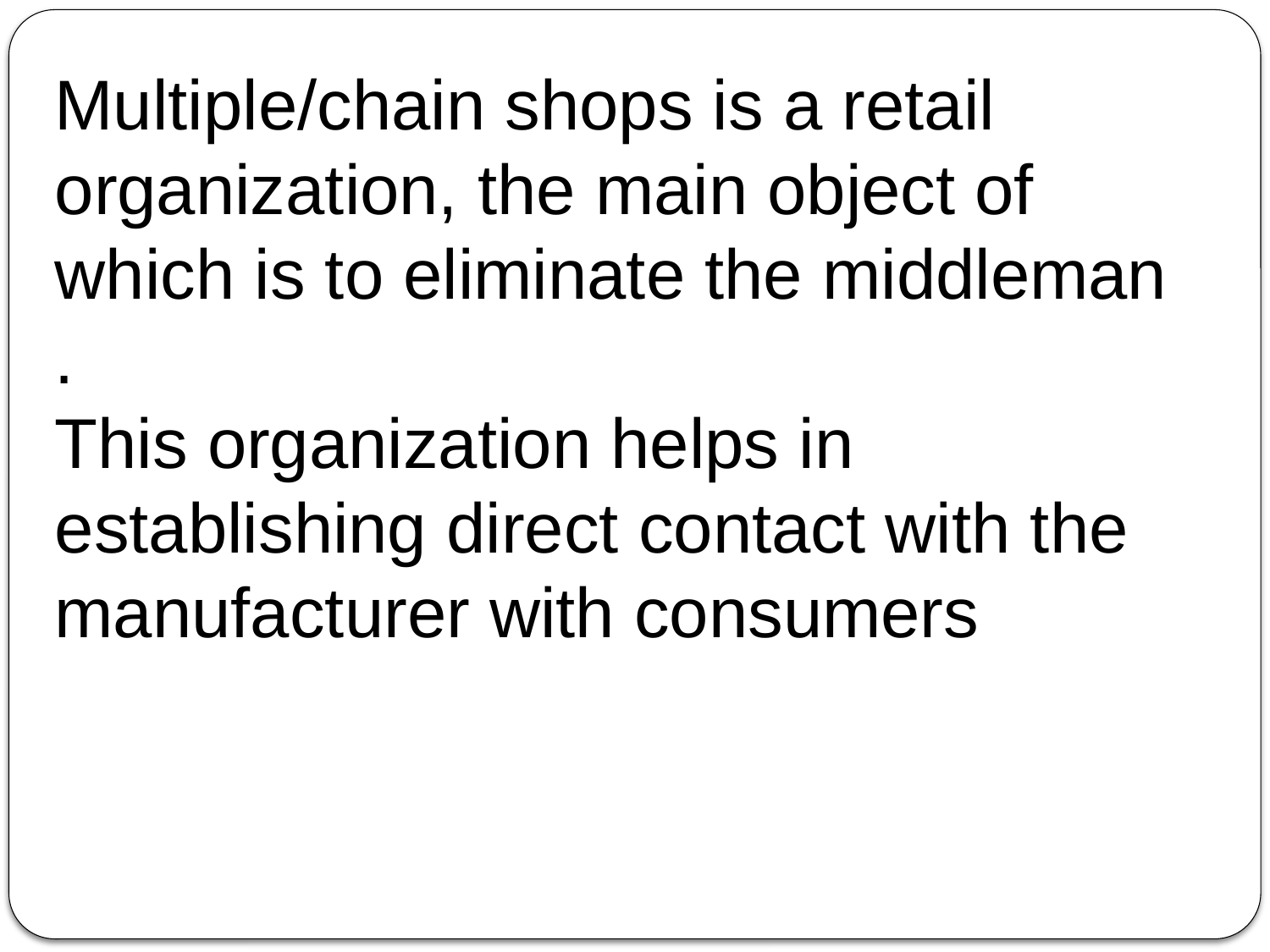

Multiple/chain shops is a retail organization, the main object of which is to eliminate the middleman
.
This organization helps in establishing direct contact with the manufacturer with consumers